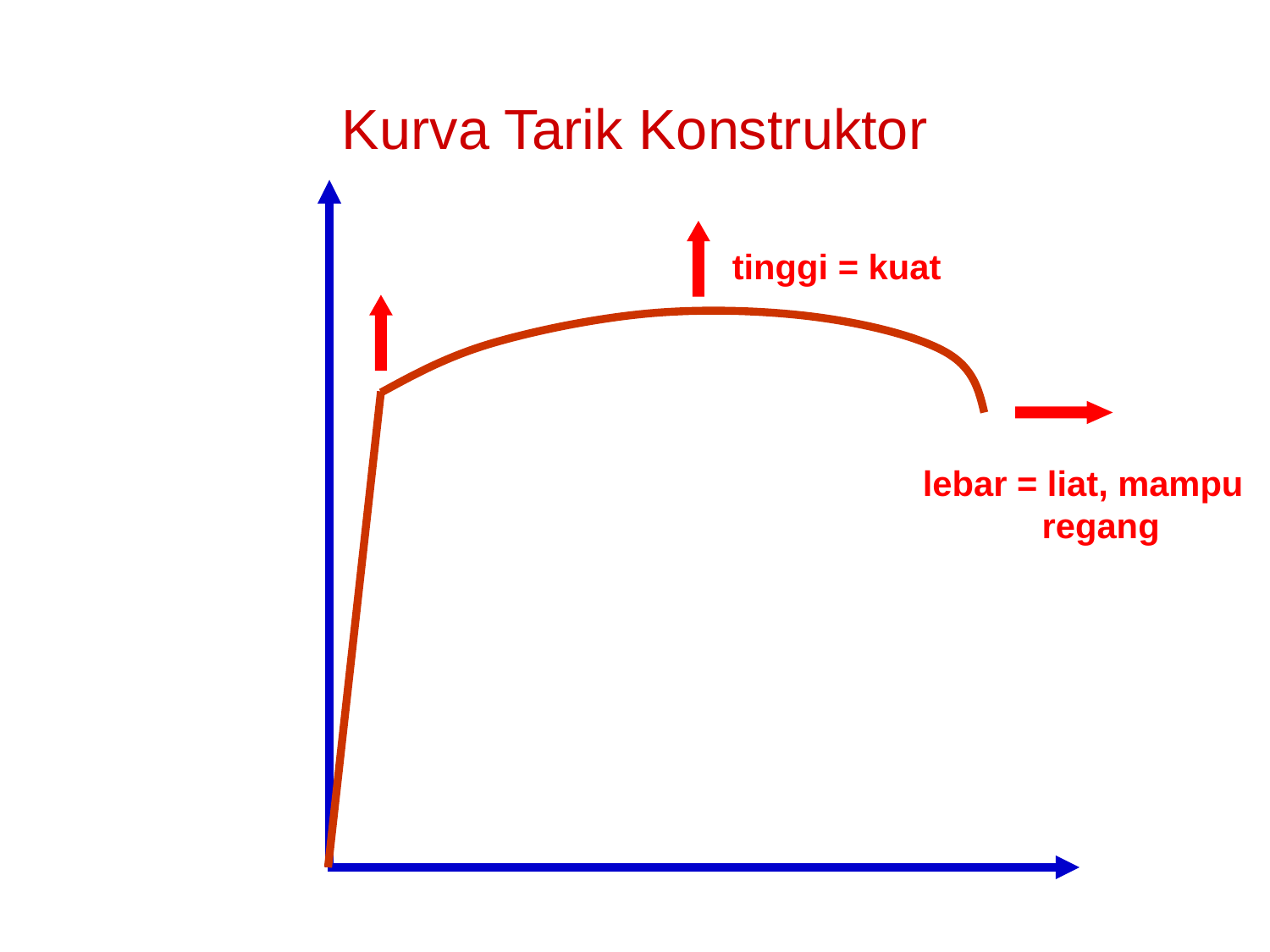

# Kurva Tarik Konstruktor

tinggi = kuat

lebar = liat, mampu regang